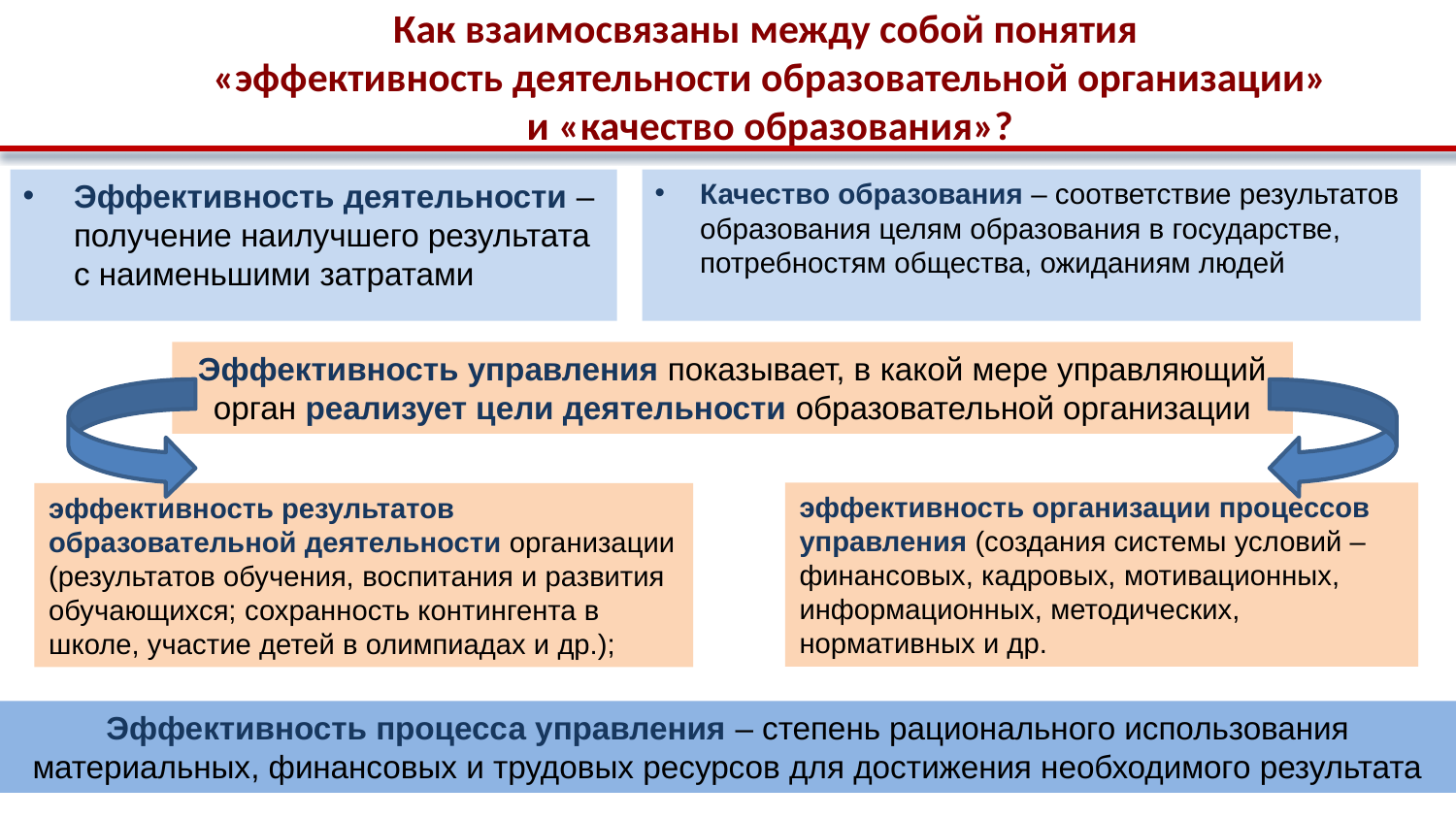

# Как взаимосвязаны между собой понятия «эффективность деятельности образовательной организации» и «качество образования»?
Качество образования – соответствие результатов образования целям образования в государстве, потребностям общества, ожиданиям людей
Эффективность деятельности – получение наилучшего результата с наименьшими затратами
Эффективность управления показывает, в какой мере управляющий орган реализует цели деятельности образовательной организации

эффективность организации процессов управления (создания системы условий – финансовых, кадровых, мотивационных, информационных, методических, нормативных и др.
эффективность результатов образовательной деятельности организации (результатов обучения, воспитания и развития обучающихся; сохранность контингента в школе, участие детей в олимпиадах и др.);
Эффективность процесса управления – степень рационального использования материальных, финансовых и трудовых ресурсов для достижения необходимого результата
3